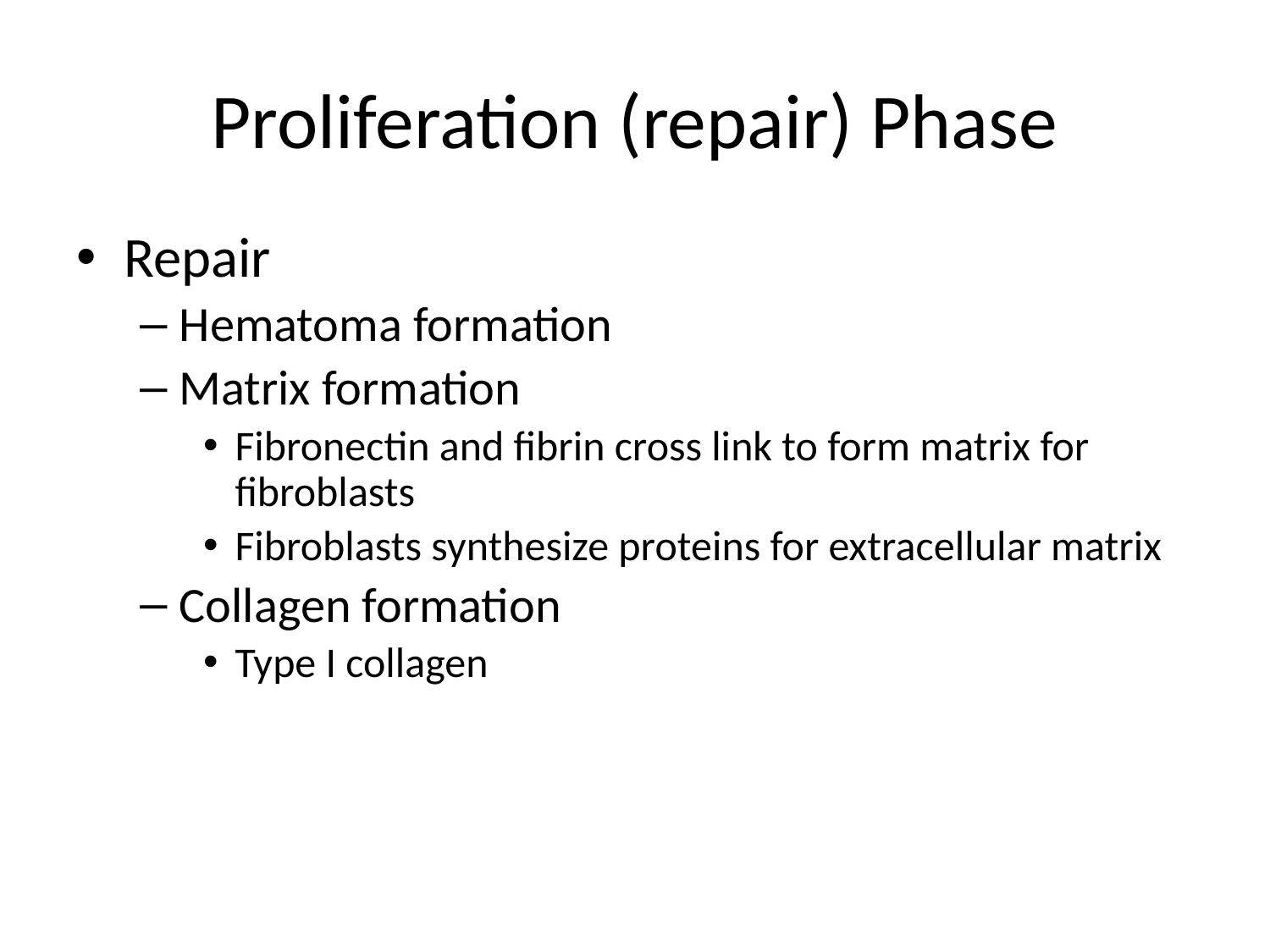

# Proliferation (repair) Phase
Repair
Hematoma formation
Matrix formation
Fibronectin and fibrin cross link to form matrix for fibroblasts
Fibroblasts synthesize proteins for extracellular matrix
Collagen formation
Type I collagen